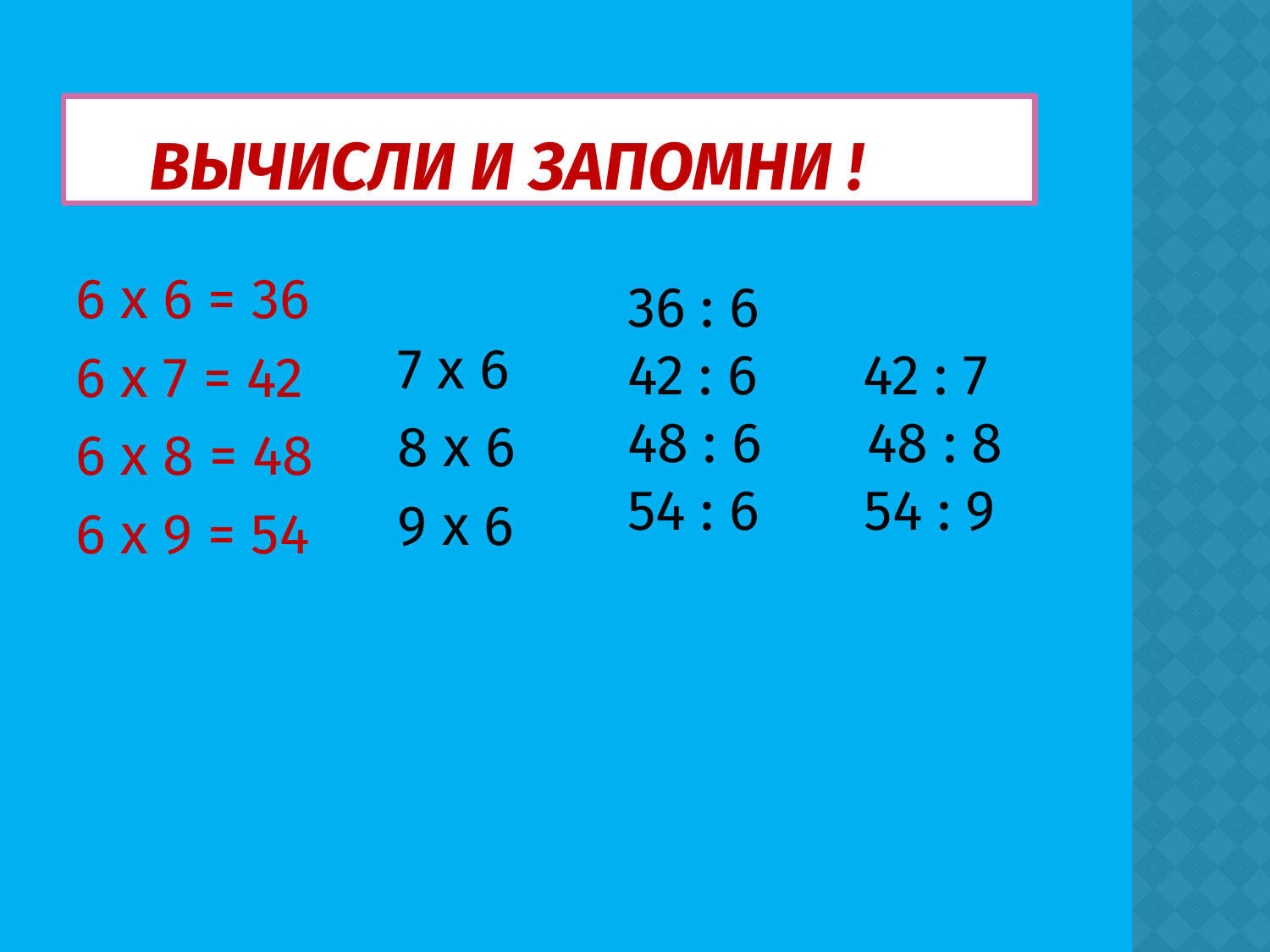

# Вычисли и запомни !
6 х 6 = 36
6 х 7 = 42
6 х 8 = 48
6 х 9 = 54

7 х 6
8 х 6
9 х 6
36 : 6
42 : 6       42 : 7
48 : 6       48 : 8
54 : 6       54 : 9